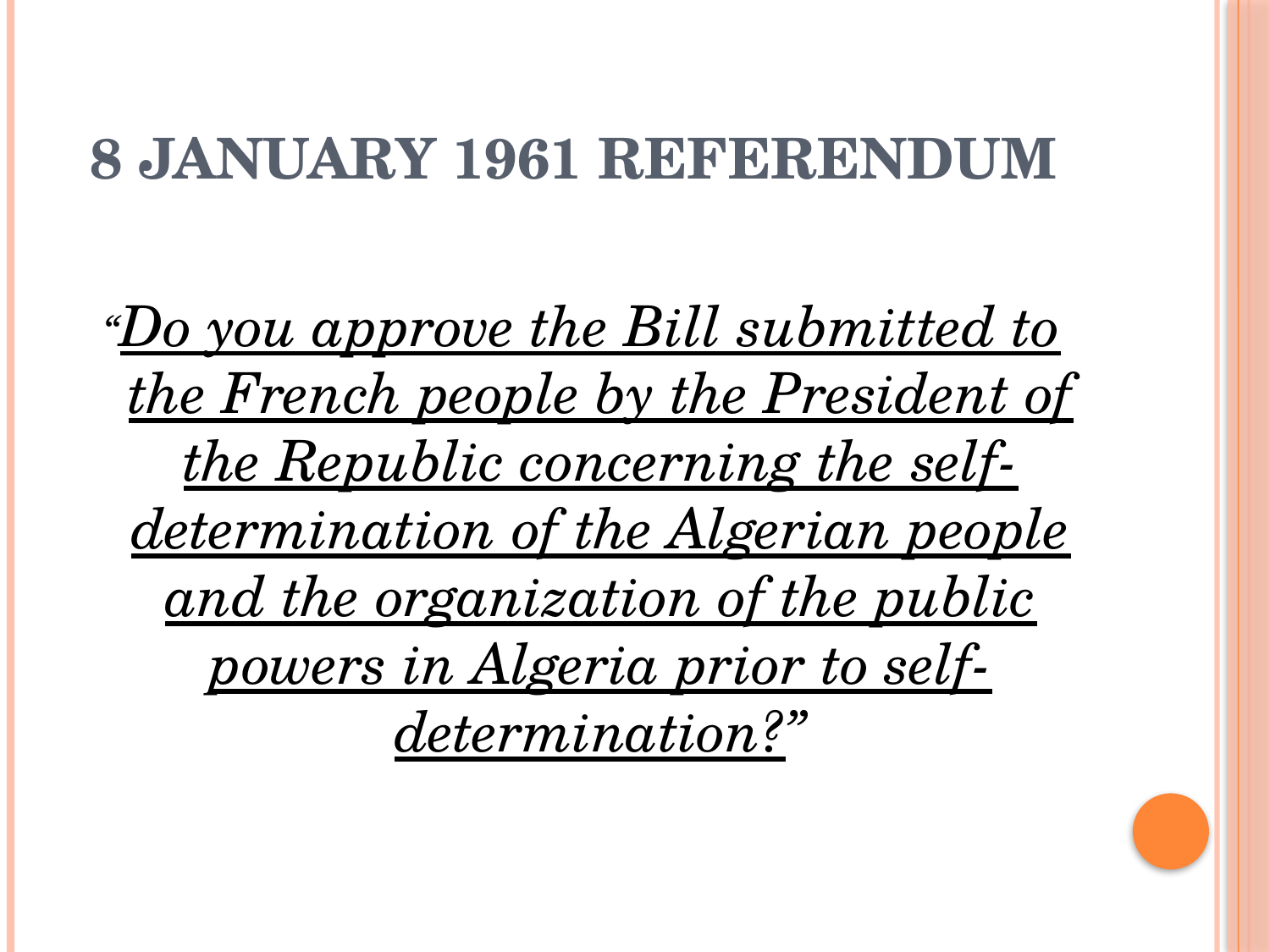

# 8 january 1961 referendum

“Do you approve the Bill submitted to the French people by the President of the Republic concerning the self-determination of the Algerian people and the organization of the public powers in Algeria prior to self-determination?”